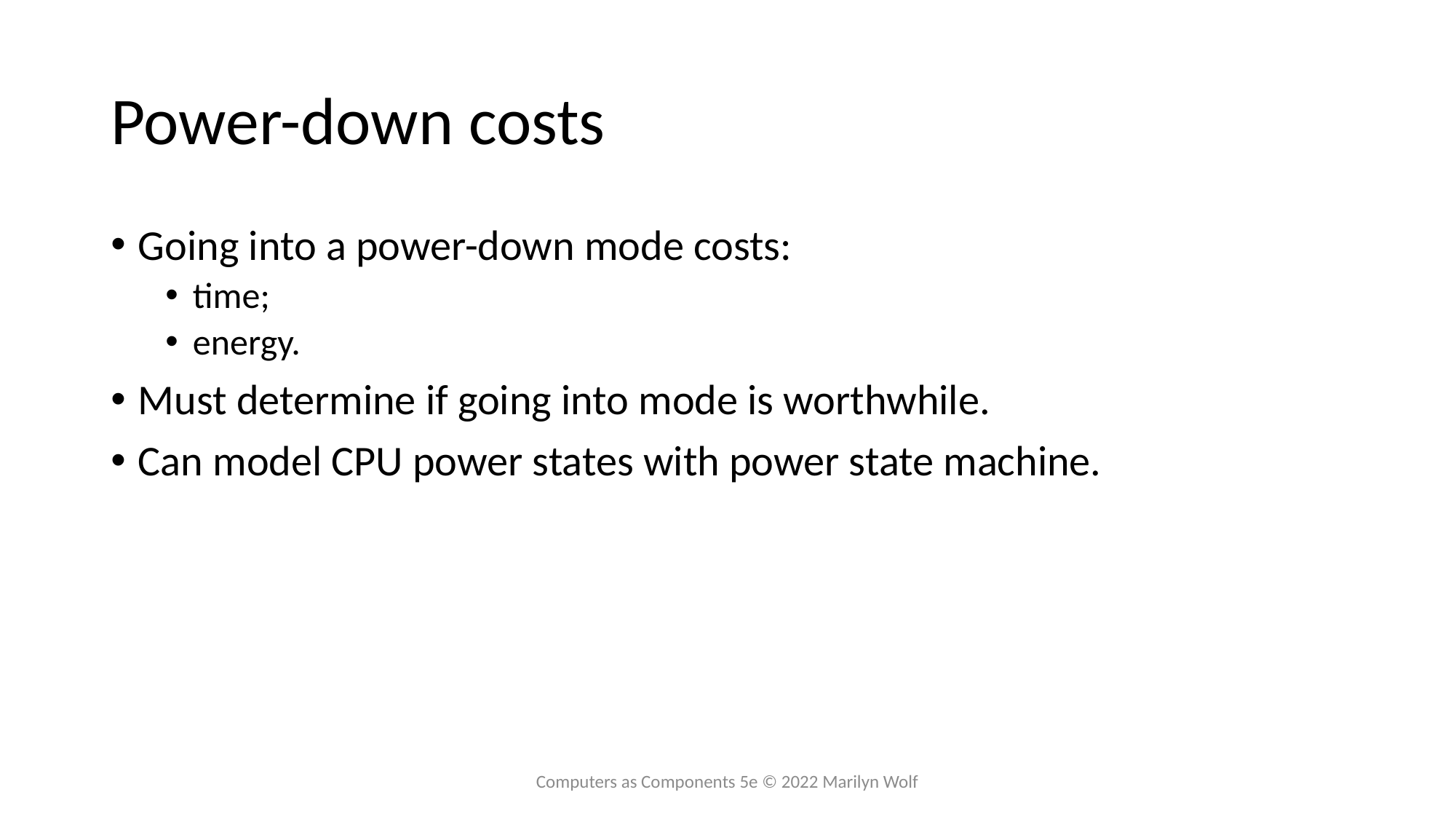

# Power-down costs
Going into a power-down mode costs:
time;
energy.
Must determine if going into mode is worthwhile.
Can model CPU power states with power state machine.
Computers as Components 5e © 2022 Marilyn Wolf